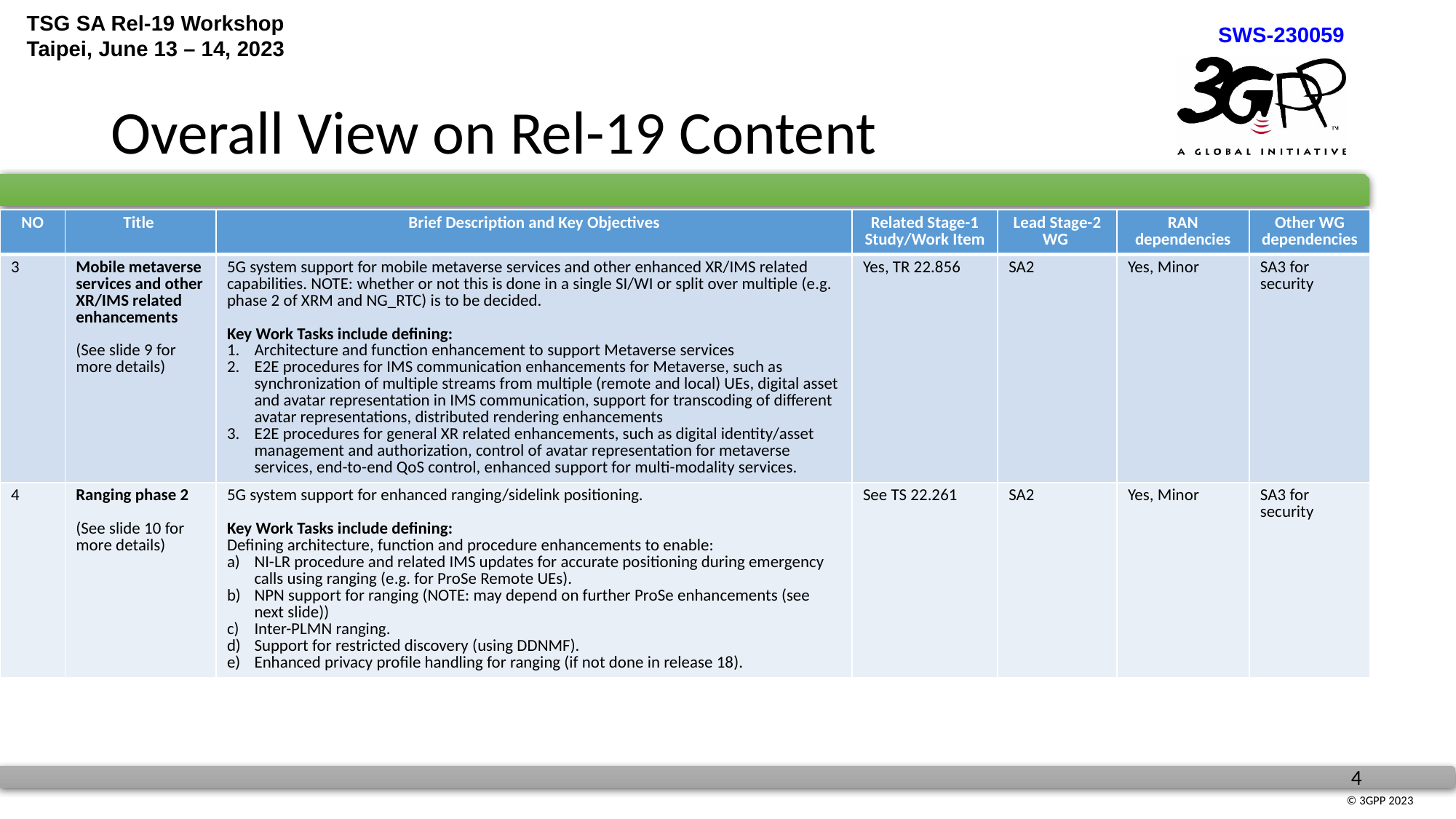

# Overall View on Rel-19 Content
| NO | Title | Brief Description and Key Objectives | Related Stage-1 Study/Work Item | Lead Stage-2 WG | RAN dependencies | Other WG dependencies |
| --- | --- | --- | --- | --- | --- | --- |
| 3 | Mobile metaverse services and other XR/IMS related enhancements (See slide 9 for more details) | 5G system support for mobile metaverse services and other enhanced XR/IMS related capabilities. NOTE: whether or not this is done in a single SI/WI or split over multiple (e.g. phase 2 of XRM and NG\_RTC) is to be decided. Key Work Tasks include defining: Architecture and function enhancement to support Metaverse services E2E procedures for IMS communication enhancements for Metaverse, such as synchronization of multiple streams from multiple (remote and local) UEs, digital asset and avatar representation in IMS communication, support for transcoding of different avatar representations, distributed rendering enhancements E2E procedures for general XR related enhancements, such as digital identity/asset management and authorization, control of avatar representation for metaverse services, end-to-end QoS control, enhanced support for multi-modality services. | Yes, TR 22.856 | SA2 | Yes, Minor | SA3 for security |
| 4 | Ranging phase 2 (See slide 10 for more details) | 5G system support for enhanced ranging/sidelink positioning. Key Work Tasks include defining: Defining architecture, function and procedure enhancements to enable: NI-LR procedure and related IMS updates for accurate positioning during emergency calls using ranging (e.g. for ProSe Remote UEs). NPN support for ranging (NOTE: may depend on further ProSe enhancements (see next slide)) Inter-PLMN ranging. Support for restricted discovery (using DDNMF). Enhanced privacy profile handling for ranging (if not done in release 18). | See TS 22.261 | SA2 | Yes, Minor | SA3 for security |